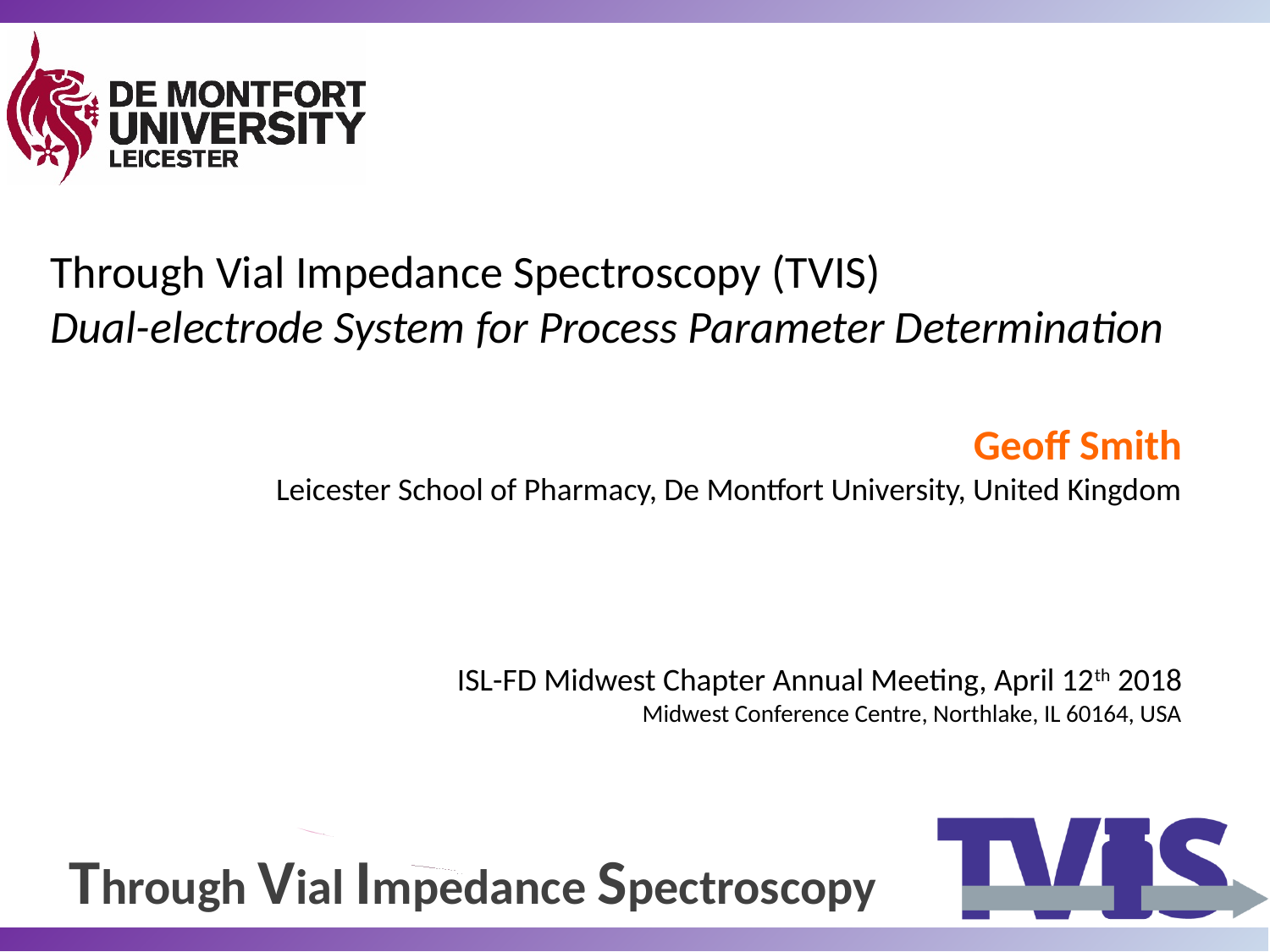

Through Vial Impedance Spectroscopy (TVIS)
Dual-electrode System for Process Parameter Determination
Geoff Smith
Leicester School of Pharmacy, De Montfort University, United Kingdom

ISL-FD Midwest Chapter Annual Meeting, April 12th 2018
Midwest Conference Centre, Northlake, IL 60164, USA